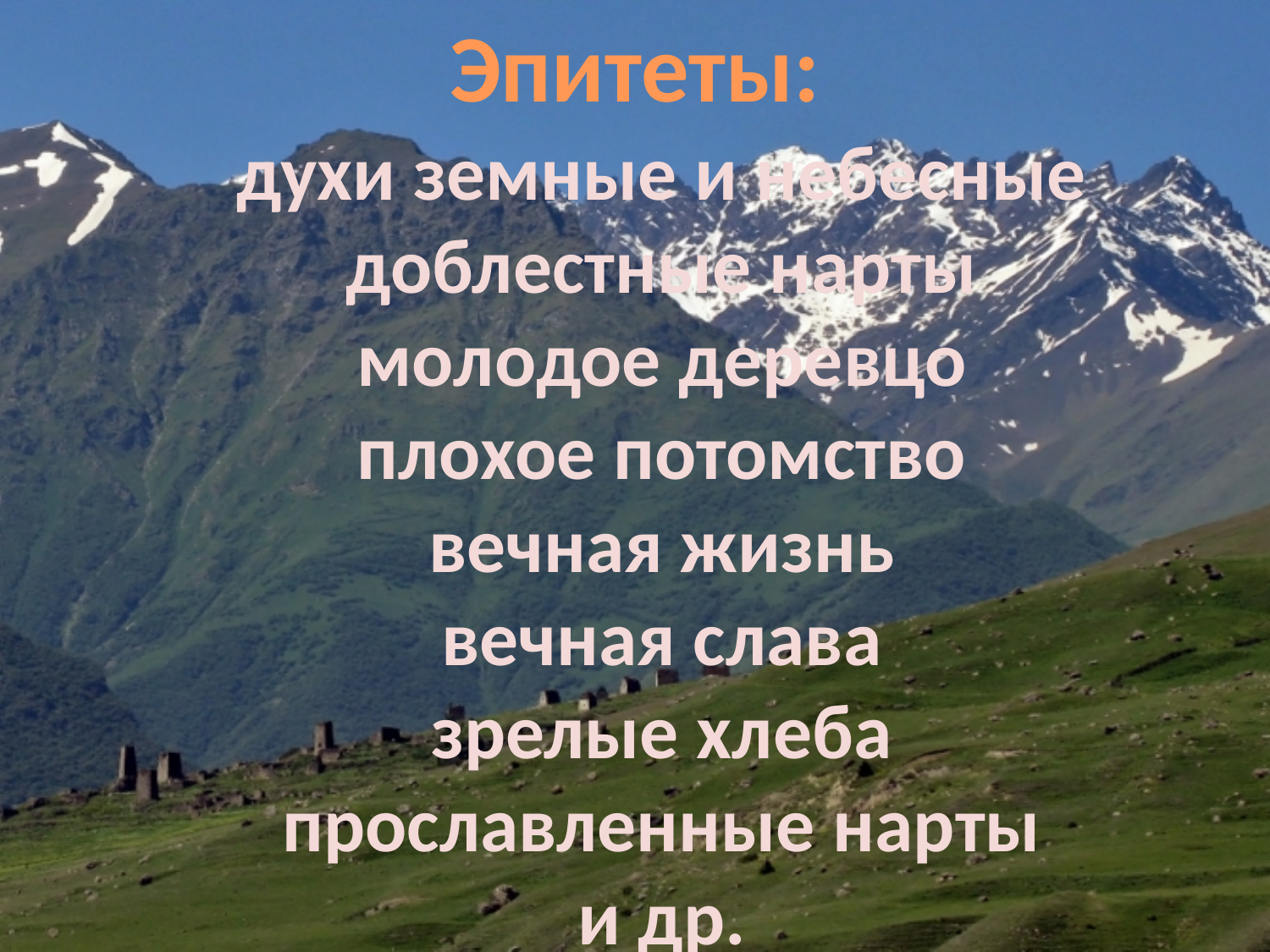

Эпитеты:
духи земные и небесные
доблестные нарты
молодое деревцо
плохое потомство
вечная жизнь
вечная слава
зрелые хлеба
прославленные нарты
и др.